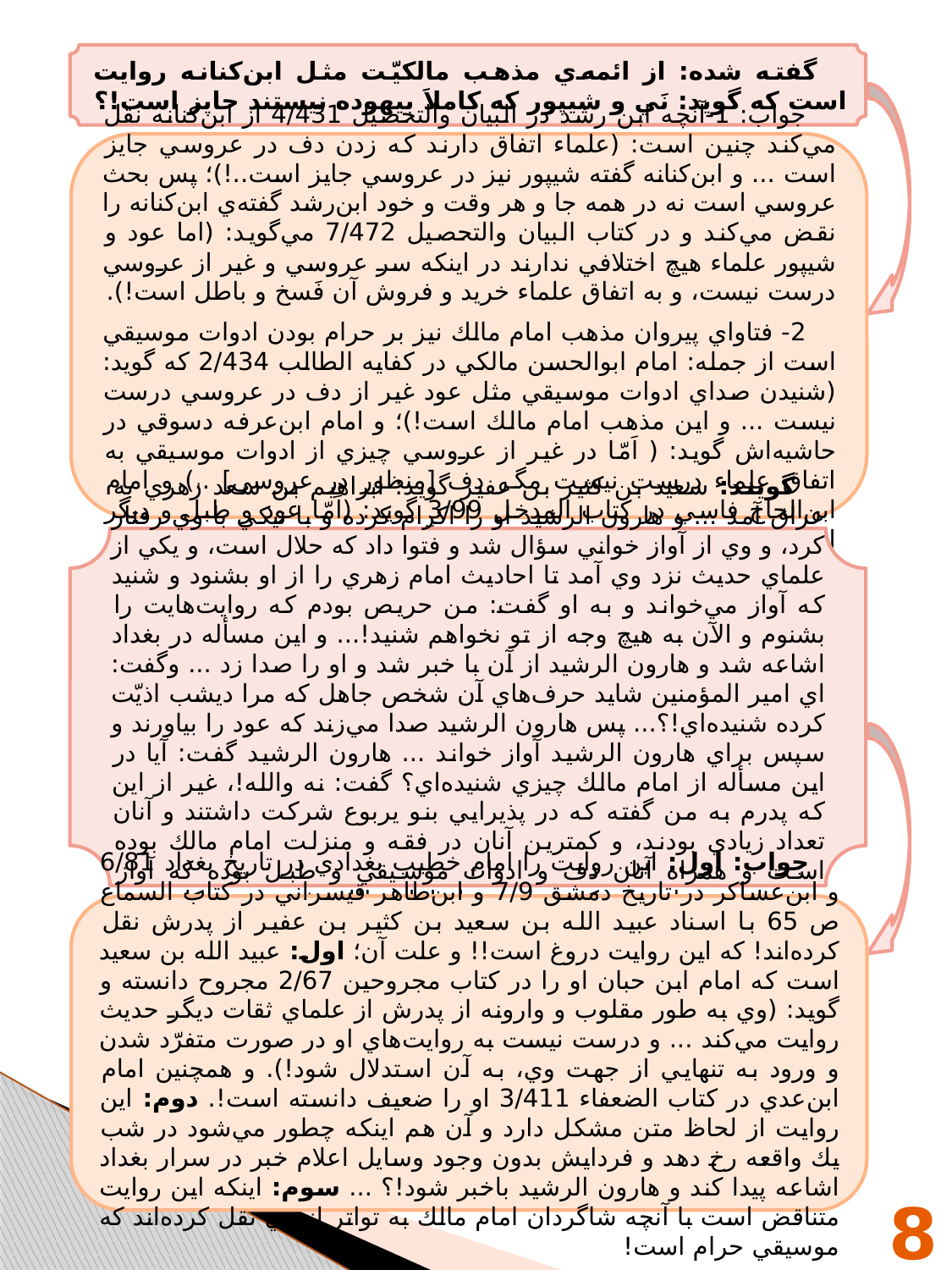

گفته شده: از ائمه‌ي مذهب مالكيّت مثل ابن‌كنانه روايت است كه گويد: نَي و شيپور كه كاملاَ بيهوده نيستند جايز است!؟

جواب: 1-آنچه ابن رشد در البيان والتحصيل 4/431 از ابن‌كنانه نقل مي‌كند چنين است: (علماء اتفاق دارند كه زدن دف در عروسي جايز است ... و ابن‌كنانه گفته شيپور نيز در عروسي جايز است..!)؛ پس بحث عروسي است نه در همه جا و هر وقت و خود ابن‌رشد گفته‌ي ابن‌كنانه را نقض مي‌كند و در كتاب البيان والتحصيل 7/472 مي‌گويد: (اما عود و شيپور علماء هيچ اختلافي ندارند در اينكه سر عروسي و غير از عروسي درست نيست، و به اتفاق علماء خريد و فروش آن فَسخ و باطل است!).
2- فتاواي پيروان مذهب امام مالك نيز بر حرام بودن ادوات موسيقي است از جمله: امام ابوالحسن مالكي در كفايه الطالب 2/434 كه گويد: (شنيدن صداي ادوات موسيقي مثل عود غير از دف در عروسي درست نيست ... و اين مذهب امام مالك است!)؛ و امام ابن‌عرفه دسوقي در حاشيه‌اش گويد: ( اَمّا در غير از عروسي چيزي از ادوات موسيقي به اتفاق علماء درست نيست مگر دف [منظور در عروسي] ..) و امام ابن‌الحاج فاسي در كتاب المدخل 3/99 گويد: (اَمّا عود و طبل و ديگر ادوات موسيقي حرام است و شنونده‌ي آن فاسق است!) .
گويند: سعيد بن كثير بن عفير گويد: ابراهيم بن سعد زهري به عراق آمد ... و هارون الرشيد او را اكرام كرده و با نيكي با وي رفتار كرد، و وي از آواز خواني سؤال شد و فتوا داد كه حلال است، و يكي از علماي حديث نزد وي آمد تا احاديث امام زهري را از او بشنود و شنيد كه آواز مي‌خواند و به او گفت: من حريص بودم كه روايت‌هايت را بشنوم و الآن به هيچ وجه از تو نخواهم شنيد!... و اين مسأله در بغداد اشاعه شد و هارون الرشيد از آن با خبر شد و او را صدا زد ... وگفت: اي امير المؤمنين شايد حرف‌هاي آن شخص جاهل كه مرا ديشب اذيّت كرده شنيده‌اي!؟... پس هارون الرشيد صدا مي‌زند كه عود را بياورند و سپس براي هارون الرشيد آواز خواند ... هارون الرشيد گفت: آيا در اين مسأله از امام مالك چيزي شنيده‌اي؟ گفت: نه والله!، غير از اين كه پدرم به من گفته كه در پذيرايي بنو يربوع شركت داشتند و آنان تعداد زيادي بودند، و كمترين آنان در فقه و منزلت امام مالك بوده است و همراه آنان دف و ادوات موسيقي و طبل بوده كه آواز مي‌خواندند و بازي مي‌كردند، و همراه امام مالك دف مربع شكلي بوده كه براي آنها آواز مي‌خواند!!!

جواب: اول: اين روايت را امام خطيب بغدادي در تاريخ بغداد 6/81 و ابن‌عساكر در تاريخ دمشق 7/9 و ابن‌طاهر قيسراني در كتاب السماع ص 65 با اسناد عبيد الله بن سعيد بن كثير بن عفير از پدرش نقل كرده‌اند! كه اين روايت دروغ است!! و علت آن؛ اول: عبيد الله بن سعيد است كه امام ابن حبان او را در كتاب مجروحين 2/67 مجروح دانسته و گويد: (وي به طور مقلوب و وارونه از پدرش از علماي ثقات ديگر حديث روايت مي‌كند ... و درست نيست به روايت‌هاي او در صورت متفرّد شدن و ورود به تنهايي از جهت وي، به آن استدلال شود!). و همچنين امام ابن‌عدي در كتاب الضعفاء 3/411 او را ضعيف دانسته است!. دوم: اين روايت از لحاظ متن مشكل دارد و آن هم اينكه چطور مي‌شود در شب يك واقعه رخ دهد و فردايش بدون وجود وسايل اعلام خبر در سرار بغداد اشاعه پيدا كند و هارون الرشيد باخبر شود!؟ ... سوم: اينكه اين روايت متناقض است با آنچه شاگردان امام مالك به تواتر از وي نقل كرده‌اند كه موسيقي حرام است!
82